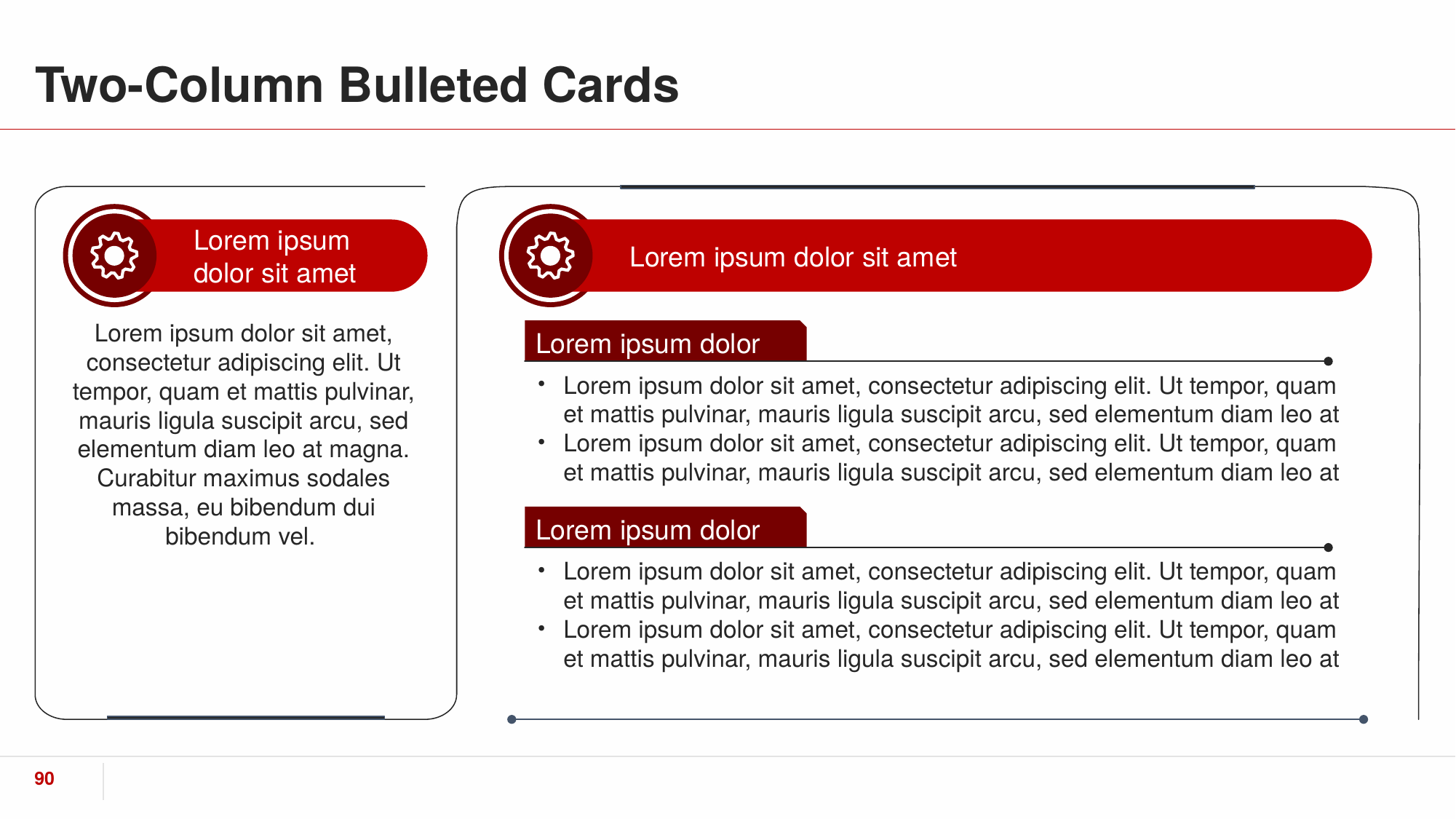

# Two-Column Bulleted Cards

Lorem ipsum dolor sit amet
Lorem ipsum dolor sit amet

Lorem ipsum dolor sit amet, consectetur adipiscing elit. Ut tempor, quam et mattis pulvinar, mauris ligula suscipit arcu, sed elementum diam leo at magna. Curabitur maximus sodales massa, eu bibendum dui bibendum vel.
Lorem ipsum dolor
Lorem ipsum dolor sit amet, consectetur adipiscing elit. Ut tempor, quam et mattis pulvinar, mauris ligula suscipit arcu, sed elementum diam leo at
Lorem ipsum dolor sit amet, consectetur adipiscing elit. Ut tempor, quam et mattis pulvinar, mauris ligula suscipit arcu, sed elementum diam leo at

Lorem ipsum dolor
Lorem ipsum dolor sit amet, consectetur adipiscing elit. Ut tempor, quam et mattis pulvinar, mauris ligula suscipit arcu, sed elementum diam leo at
Lorem ipsum dolor sit amet, consectetur adipiscing elit. Ut tempor, quam et mattis pulvinar, mauris ligula suscipit arcu, sed elementum diam leo at

90